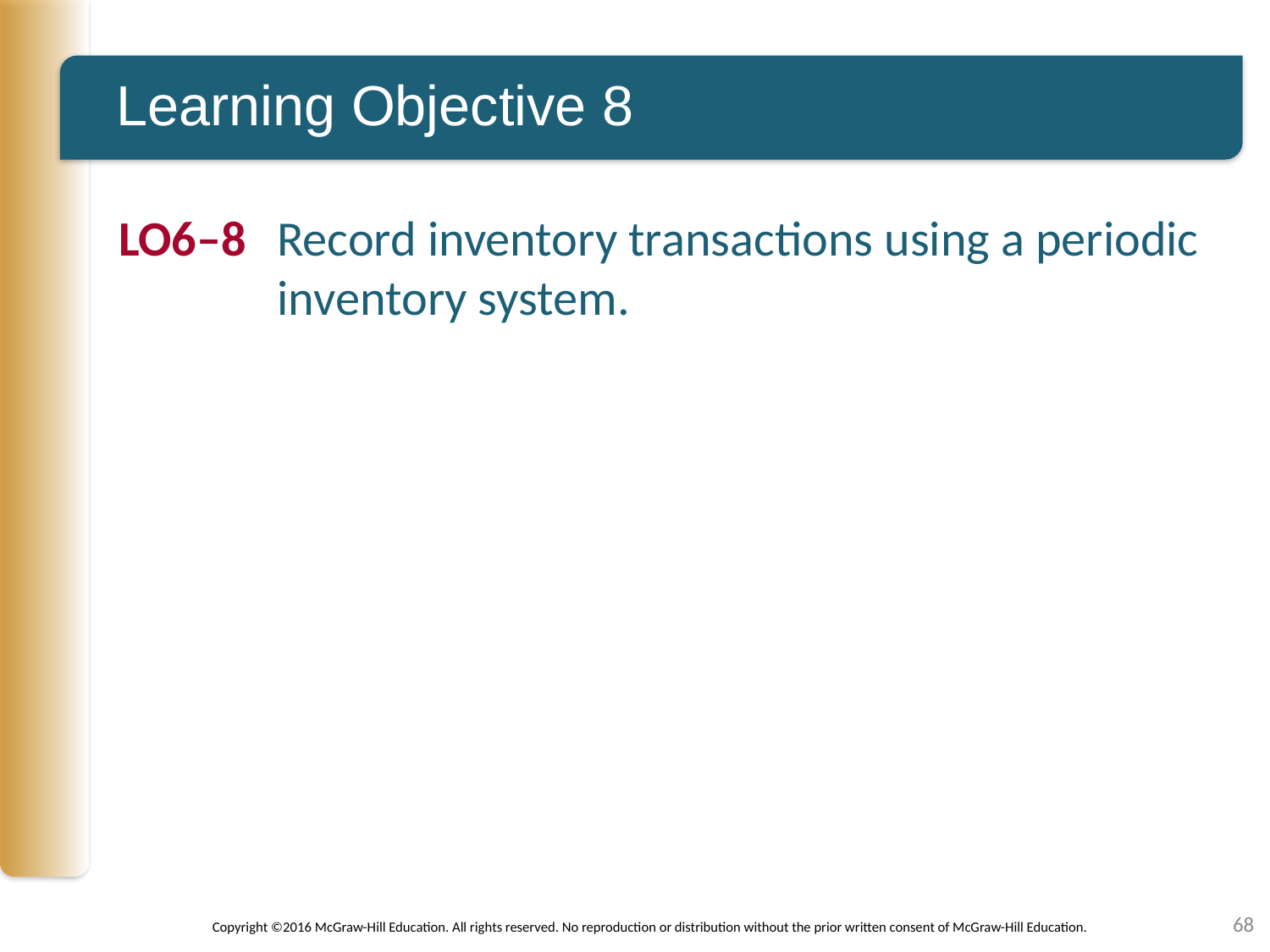

# Learning Objective 8
LO6–8	Record inventory transactions using a periodic inventory system.
68
Copyright ©2016 McGraw-Hill Education. All rights reserved. No reproduction or distribution without the prior written consent of McGraw-Hill Education.